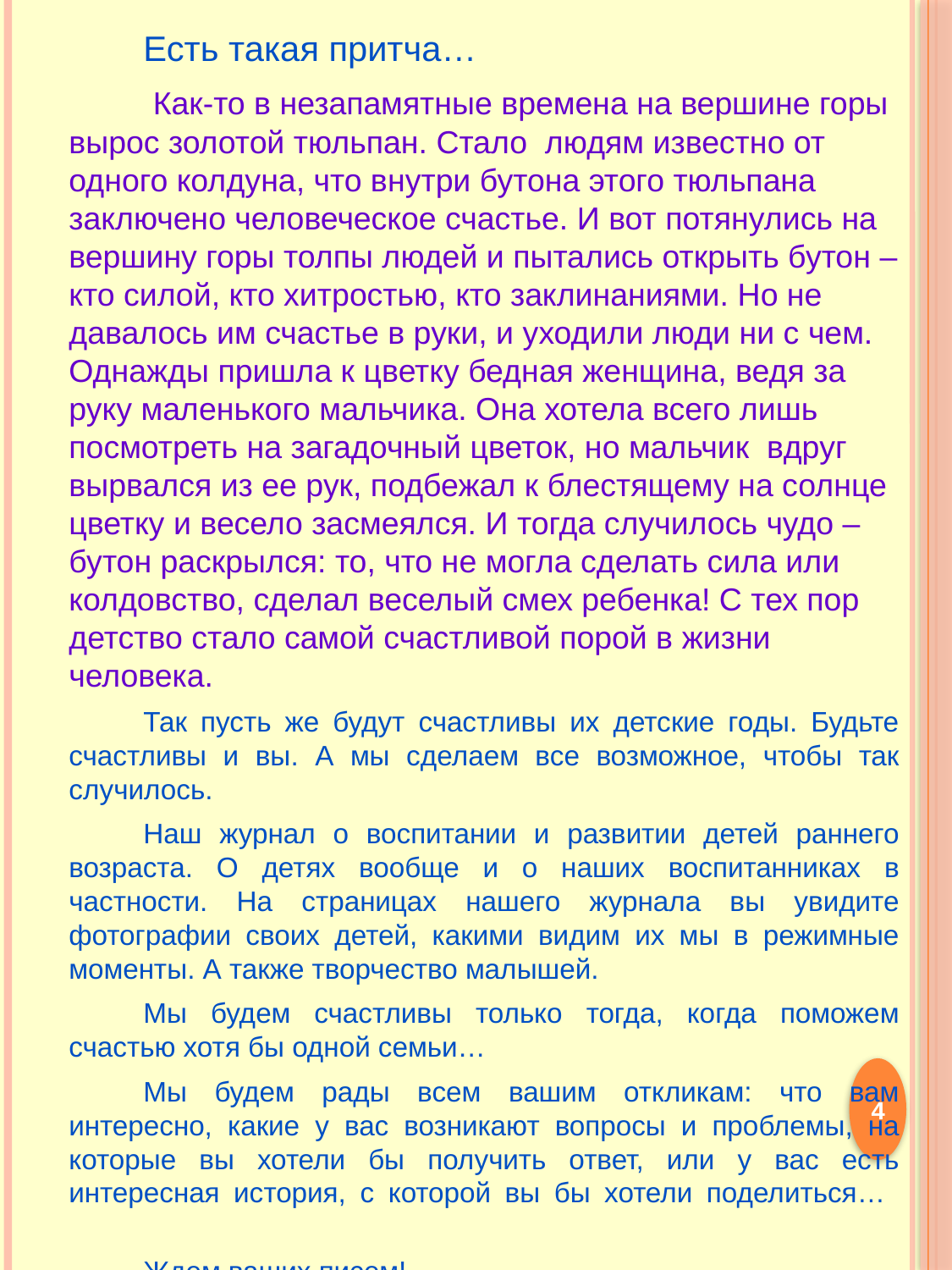

Есть такая притча…
 Как-то в незапамятные времена на вершине горы вырос золотой тюльпан. Стало  людям известно от одного колдуна, что внутри бутона этого тюльпана заключено человеческое счастье. И вот потянулись на вершину горы толпы людей и пытались открыть бутон – кто силой, кто хитростью, кто заклинаниями. Но не давалось им счастье в руки, и уходили люди ни с чем. Однажды пришла к цветку бедная женщина, ведя за руку маленького мальчика. Она хотела всего лишь посмотреть на загадочный цветок, но мальчик  вдруг вырвался из ее рук, подбежал к блестящему на солнце цветку и весело засмеялся. И тогда случилось чудо – бутон раскрылся: то, что не могла сделать сила или колдовство, сделал веселый смех ребенка! С тех пор детство стало самой счастливой порой в жизни человека.
Так пусть же будут счастливы их детские годы. Будьте счастливы и вы. А мы сделаем все возможное, чтобы так случилось.
Наш журнал о воспитании и развитии детей раннего возраста. О детях вообще и о наших воспитанниках в частности. На страницах нашего журнала вы увидите фотографии своих детей, какими видим их мы в режимные моменты. А также творчество малышей.
Мы будем счастливы только тогда, когда поможем счастью хотя бы одной семьи…
Мы будем рады всем вашим откликам: что вам интересно, какие у вас возникают вопросы и проблемы, на которые вы хотели бы получить ответ, или у вас есть интересная история, с которой вы бы хотели поделиться…
Ждем ваших писем!
директор МОУ Прогимназия №181
Карлаш Светлана Ильинична
4